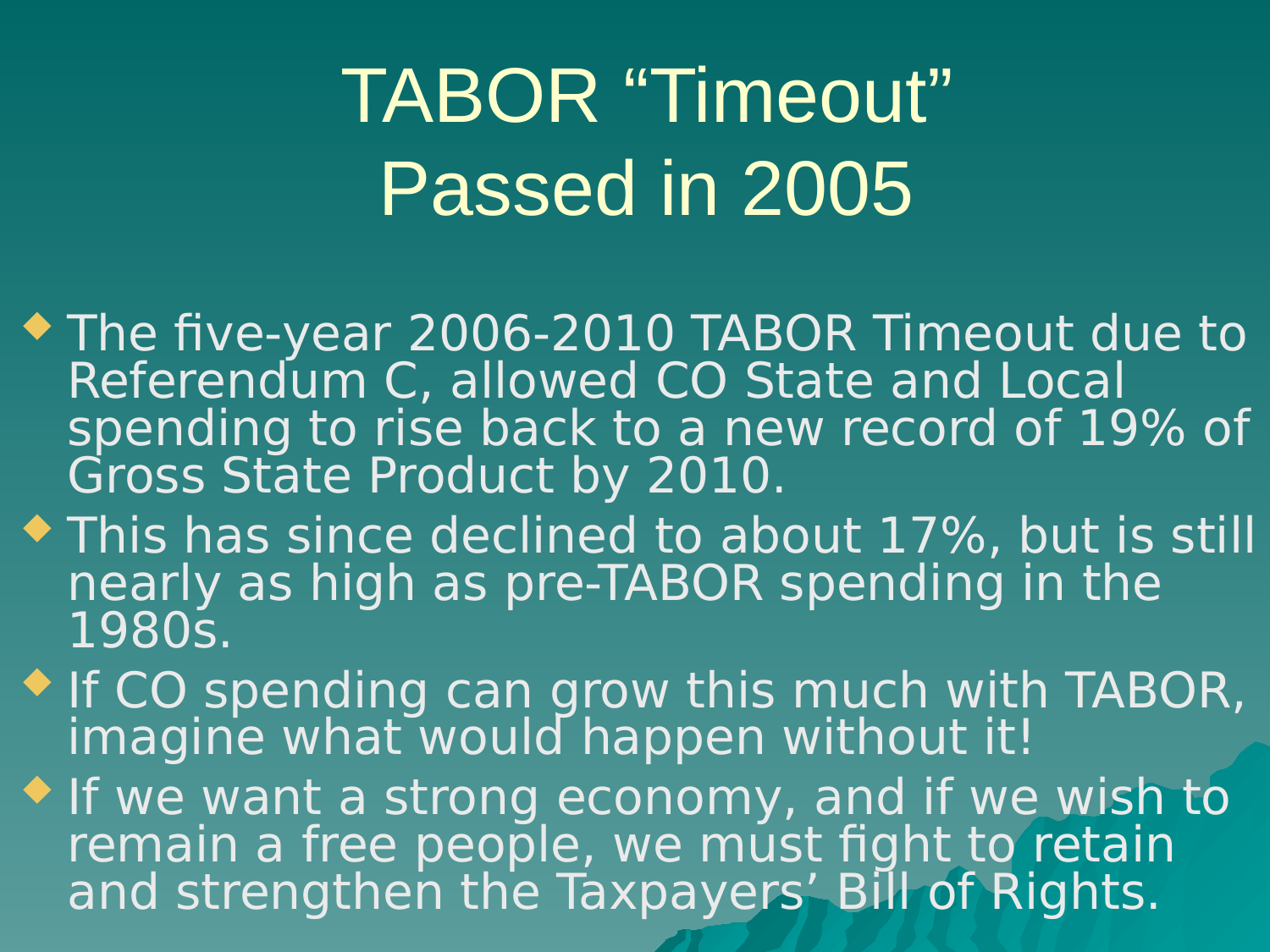

TABOR “Timeout”
Passed in 2005
The five-year 2006-2010 TABOR Timeout due to Referendum C, allowed CO State and Local spending to rise back to a new record of 19% of Gross State Product by 2010.
This has since declined to about 17%, but is still nearly as high as pre-TABOR spending in the 1980s.
If CO spending can grow this much with TABOR, imagine what would happen without it!
If we want a strong economy, and if we wish to remain a free people, we must fight to retain and strengthen the Taxpayers’ Bill of Rights.